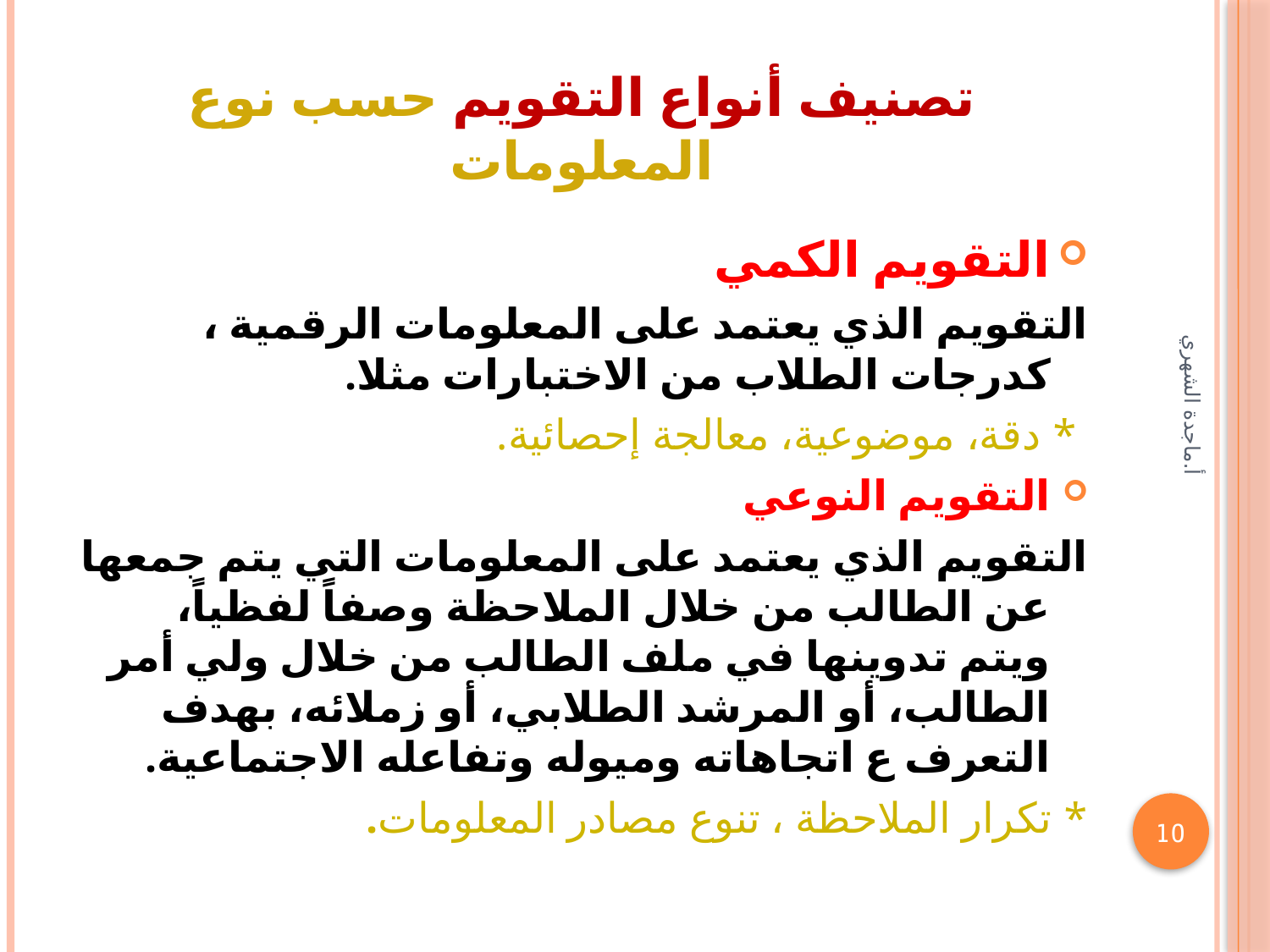

# تصنيف أنواع التقويم حسب نوع المعلومات
التقويم الكمي
التقويم الذي يعتمد على المعلومات الرقمية ، كدرجات الطلاب من الاختبارات مثلا.
 * دقة، موضوعية، معالجة إحصائية.
التقويم النوعي
التقويم الذي يعتمد على المعلومات التي يتم جمعها عن الطالب من خلال الملاحظة وصفاً لفظياً، ويتم تدوينها في ملف الطالب من خلال ولي أمر الطالب، أو المرشد الطلابي، أو زملائه، بهدف التعرف ع اتجاهاته وميوله وتفاعله الاجتماعية.
* تكرار الملاحظة ، تنوع مصادر المعلومات.
أ.ماجدة الشهري
10